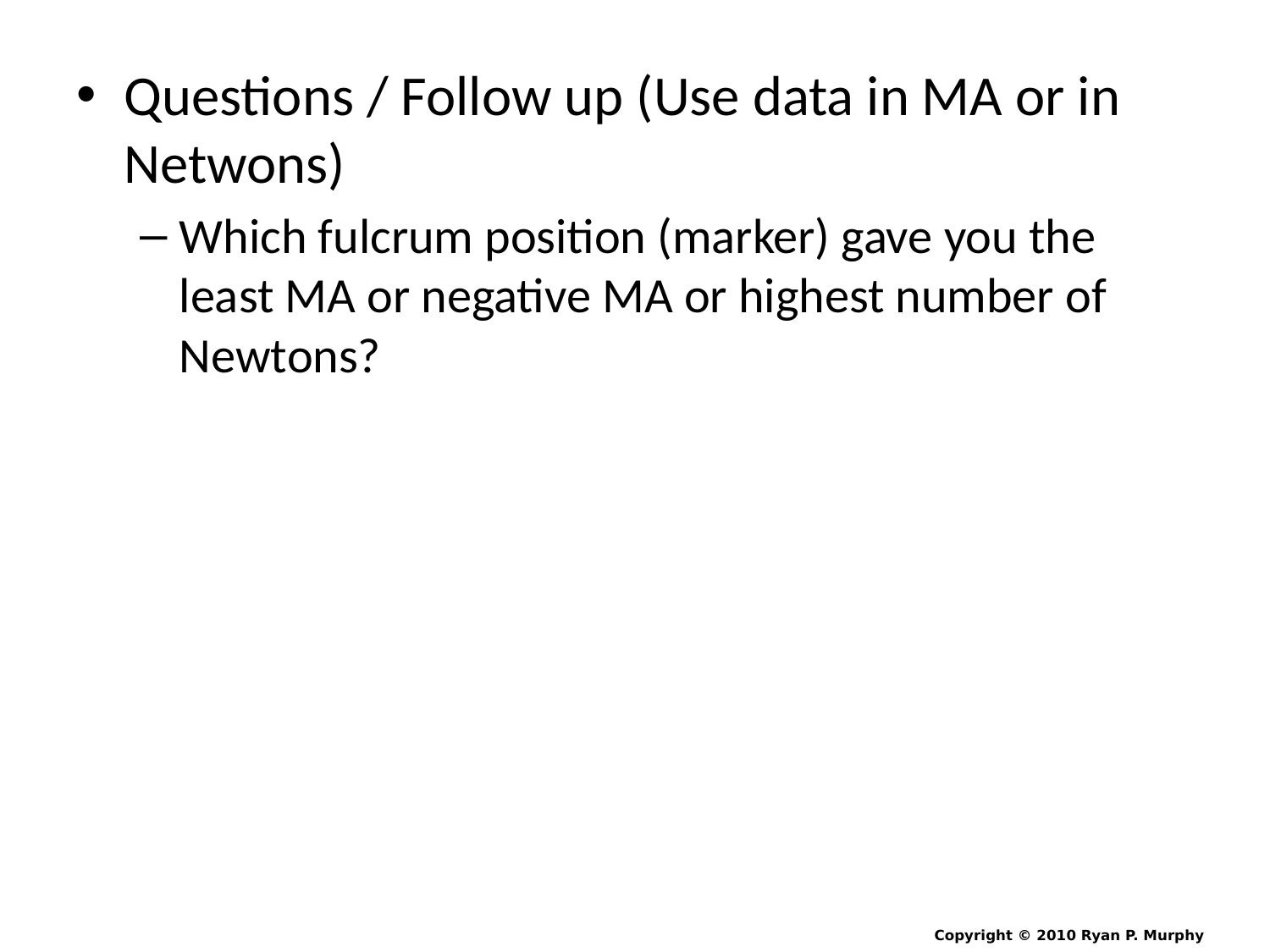

#
Questions / Follow up (Use data in MA or in Netwons)
Which fulcrum position (marker) gave you the least MA or negative MA or highest number of Newtons?
Copyright © 2010 Ryan P. Murphy